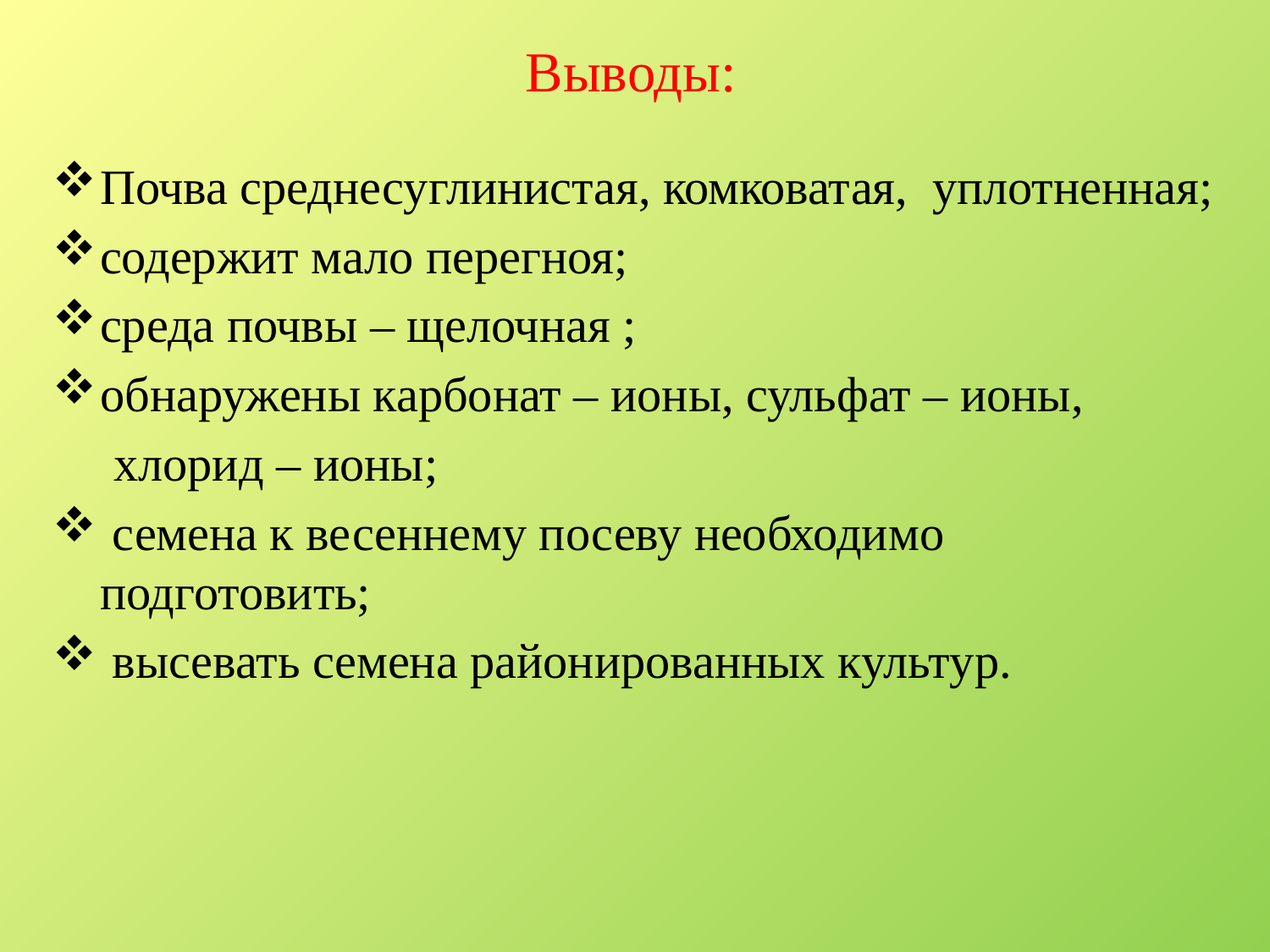

# Выводы:
Почва среднесуглинистая, комковатая,  уплотненная;
содержит мало перегноя;
среда почвы – щелочная ;
обнаружены карбонат – ионы, сульфат – ионы,
     хлорид – ионы;
 семена к весеннему посеву необходимо подготовить;
 высевать семена районированных культур.